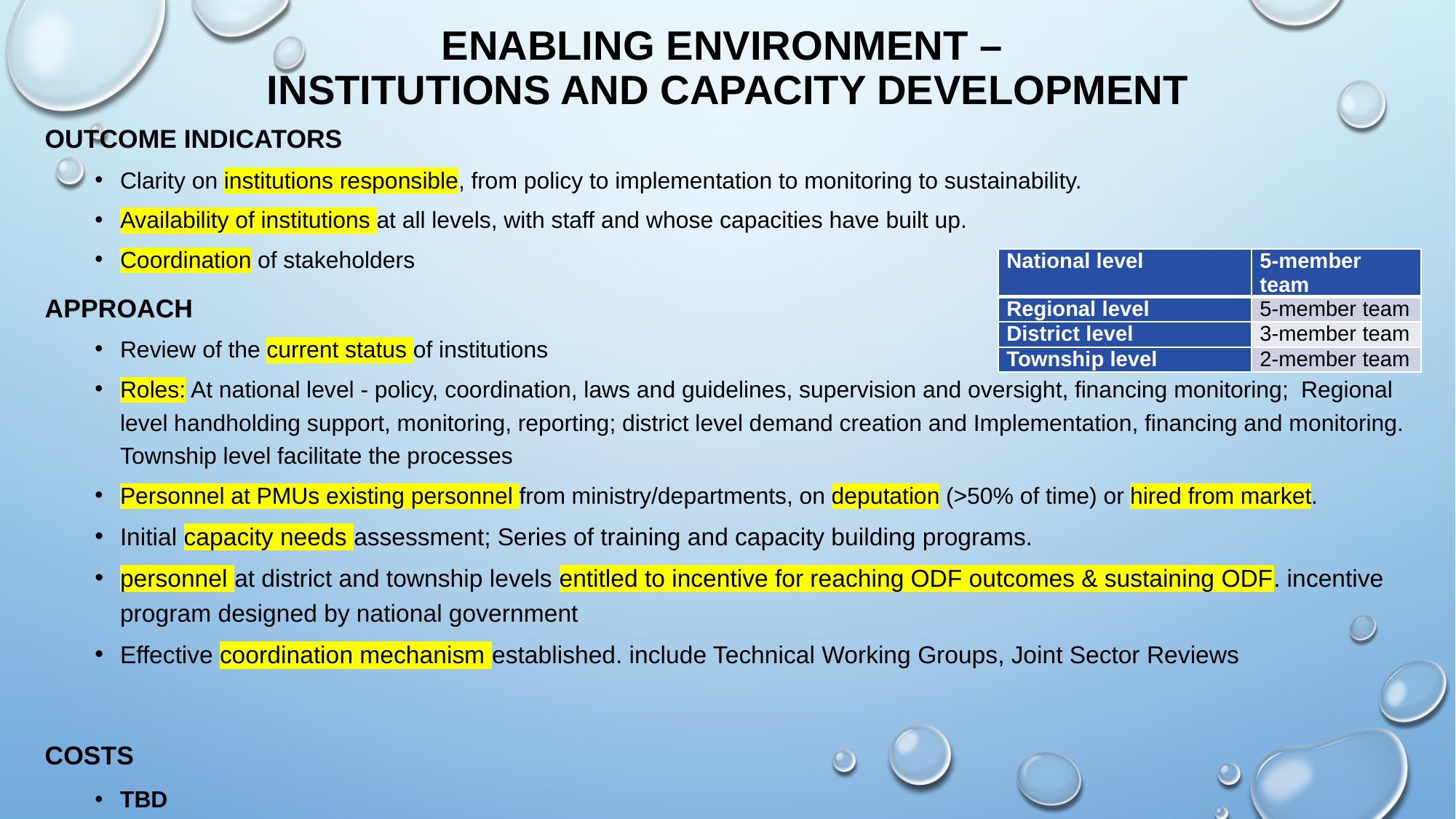

# Enabling environment – Institutions and Capacity development
Outcome indicators
Clarity on institutions responsible, from policy to implementation to monitoring to sustainability.
Availability of institutions at all levels, with staff and whose capacities have built up.
Coordination of stakeholders
Approach
Review of the current status of institutions
Roles: At national level - policy, coordination, laws and guidelines, supervision and oversight, financing monitoring;  Regional level handholding support, monitoring, reporting; district level demand creation and Implementation, financing and monitoring. Township level facilitate the processes
Personnel at PMUs existing personnel from ministry/departments, on deputation (>50% of time) or hired from market.
Initial capacity needs assessment; Series of training and capacity building programs.
personnel at district and township levels entitled to incentive for reaching ODF outcomes & sustaining ODF. incentive program designed by national government
Effective coordination mechanism established. include Technical Working Groups, Joint Sector Reviews

Costs
TBD

| National level | 5-member team |
| --- | --- |
| Regional level | 5-member team |
| District level | 3-member team |
| Township level | 2-member team |